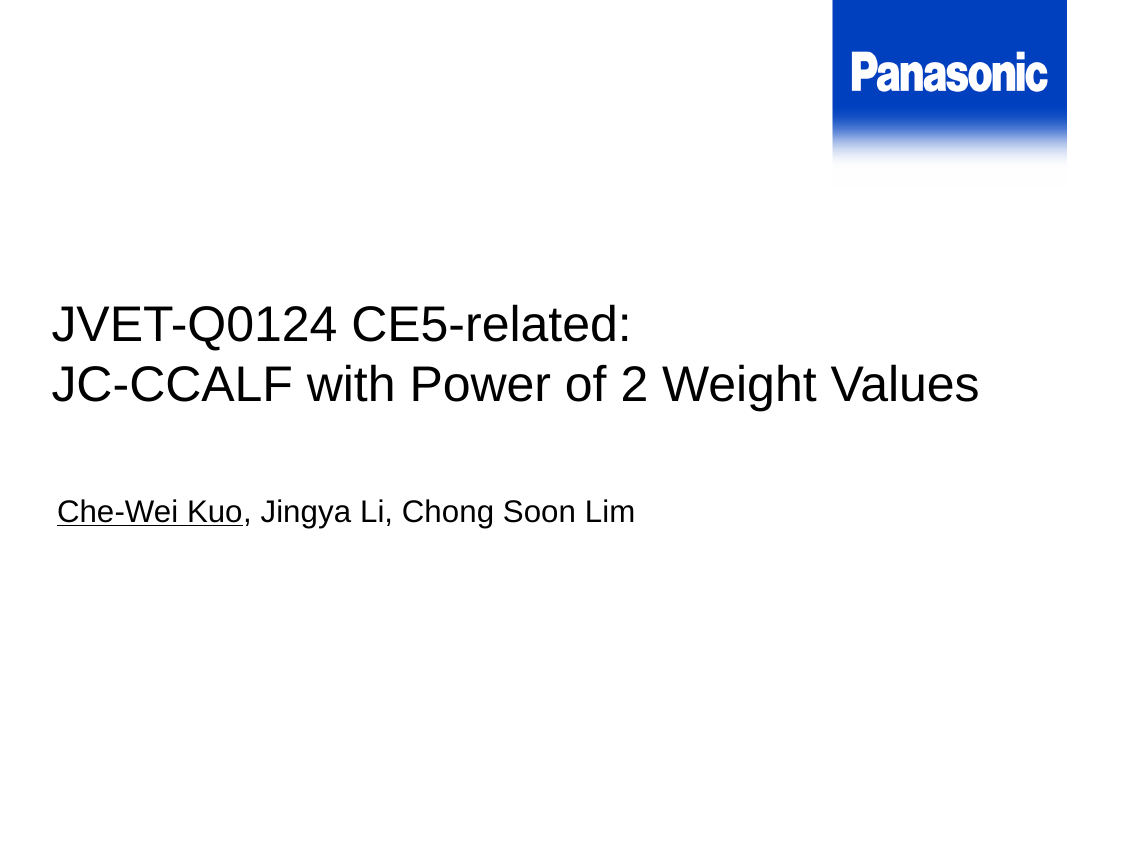

JVET-Q0124 CE5-related:
JC-CCALF with Power of 2 Weight Values
Che-Wei Kuo, Jingya Li, Chong Soon Lim